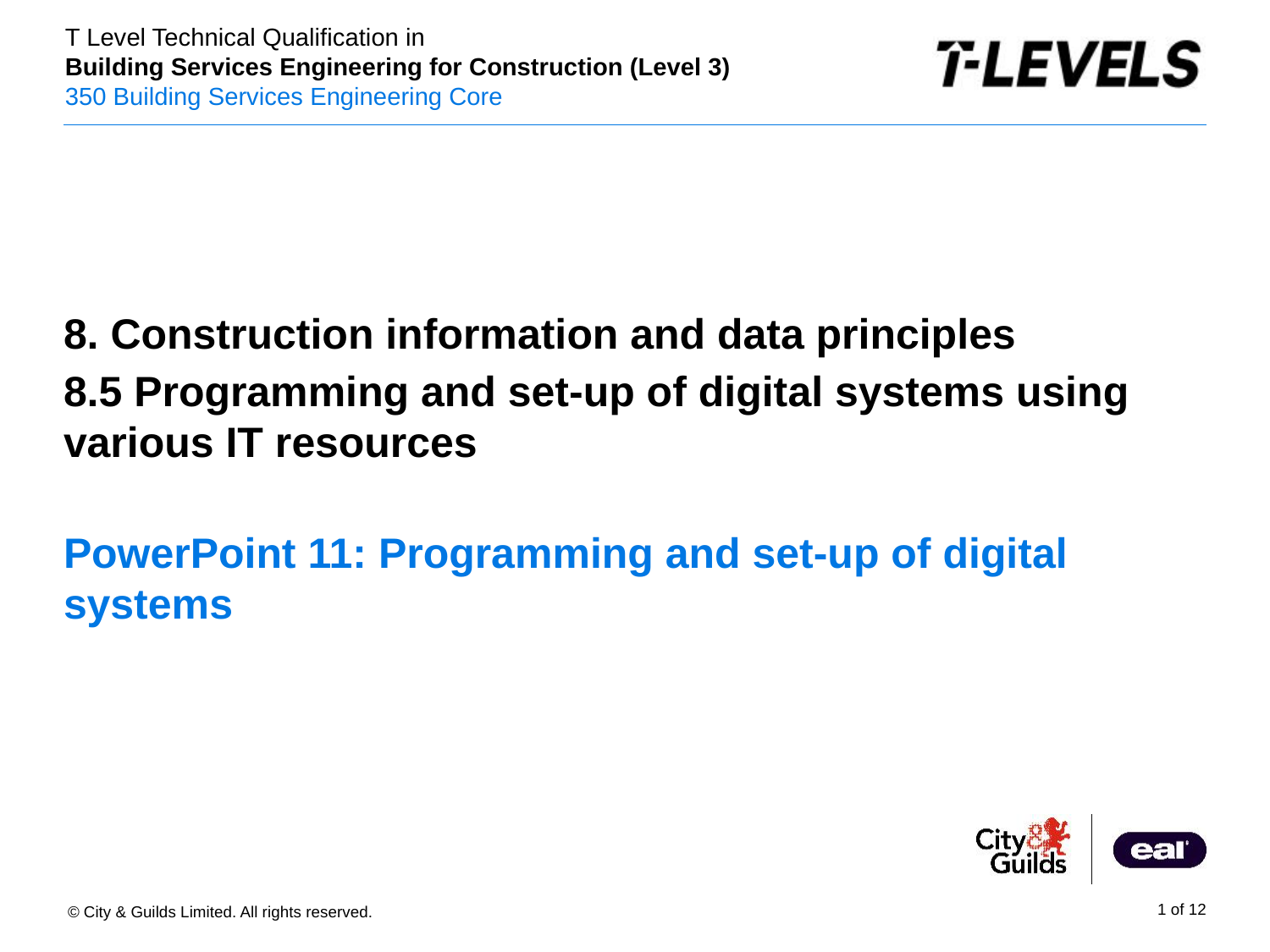

PowerPoint ion
8. Construction information and data principles
8.5 Programming and set-up of digital systems using various IT resources

# PowerPoint 11: Programming and set-up of digital systems